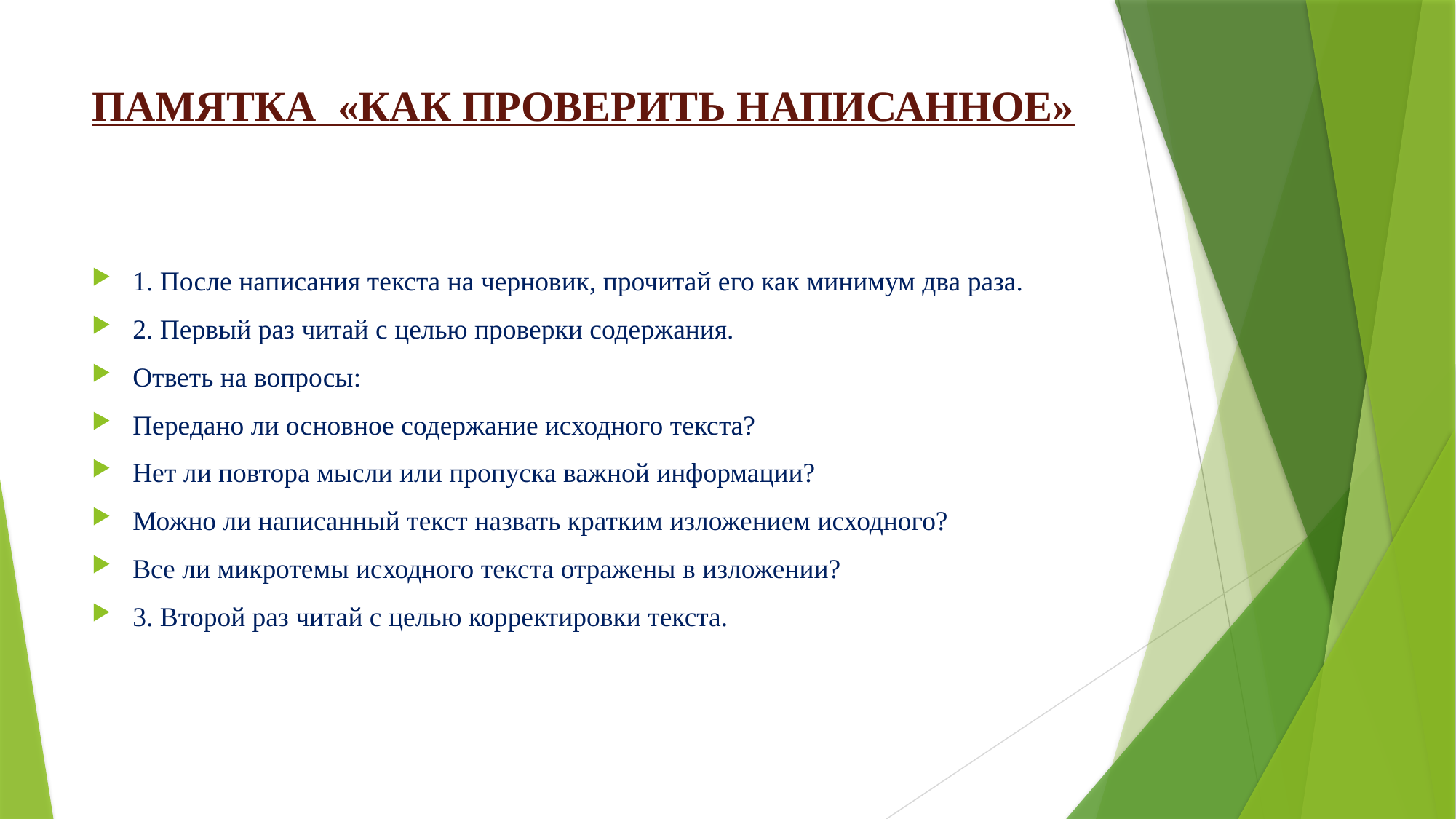

# ПАМЯТКА  «КАК ПРОВЕРИТЬ НАПИСАННОЕ»
1. После написания текста на черновик, прочитай его как минимум два раза.
2. Первый раз читай с целью проверки содержания.
Ответь на вопросы:
Передано ли основное содержание исходного текста?
Нет ли повтора мысли или пропуска важной информации?
Можно ли написанный текст назвать кратким изложением исходного?
Все ли микротемы исходного текста отражены в изложении?
3. Второй раз читай с целью корректировки текста.